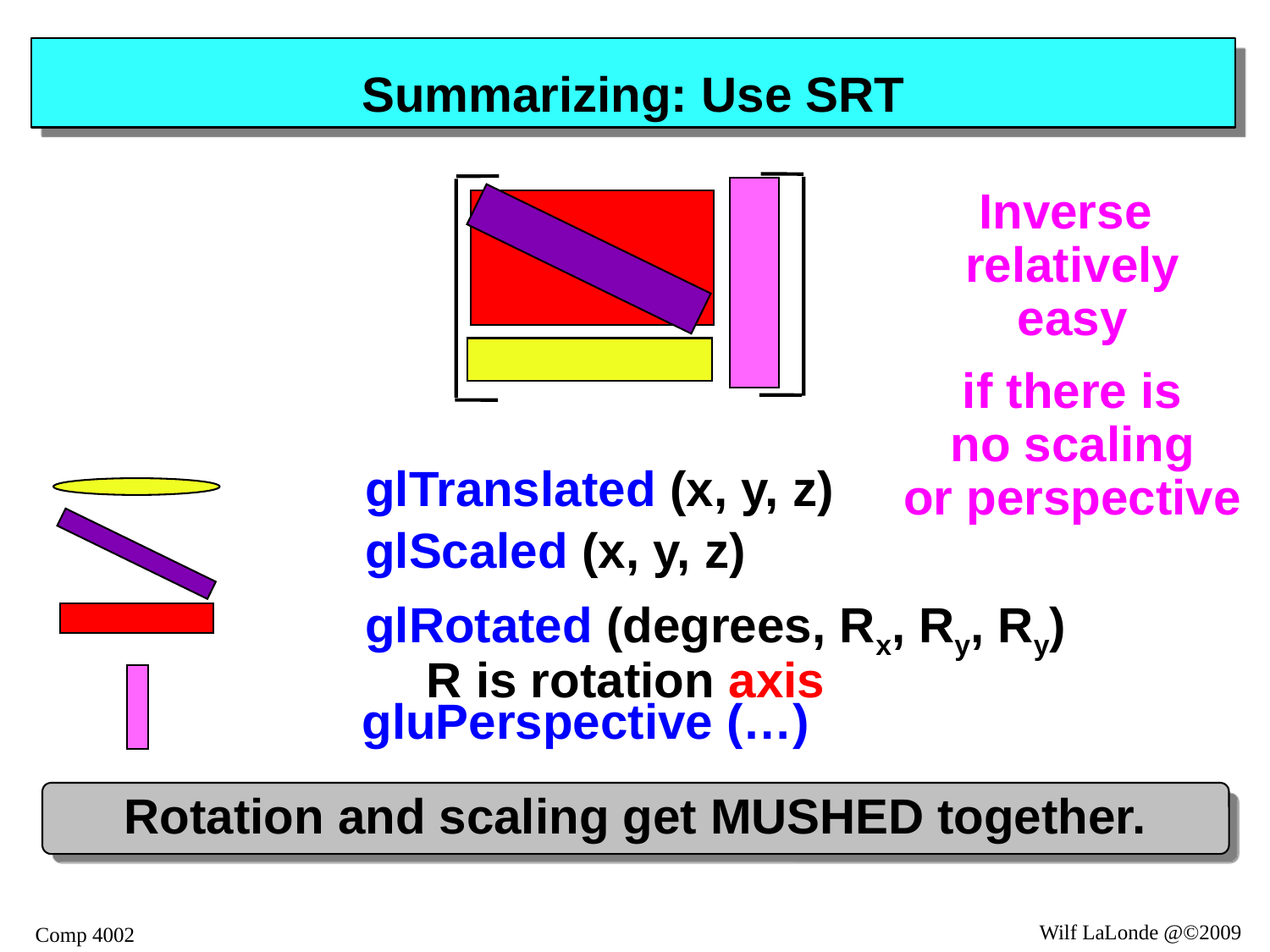

# Summarizing: Use SRT

Inverse
relatively
easy
if there is
no scaling
or perspective
0
0
0
1

glTranslated (x, y, z)

glScaled (x, y, z)

glRotated (degrees, Rx, Ry, Ry)
 R is rotation axis

gluPerspective (…)

Rotation and scaling get MUSHED together.